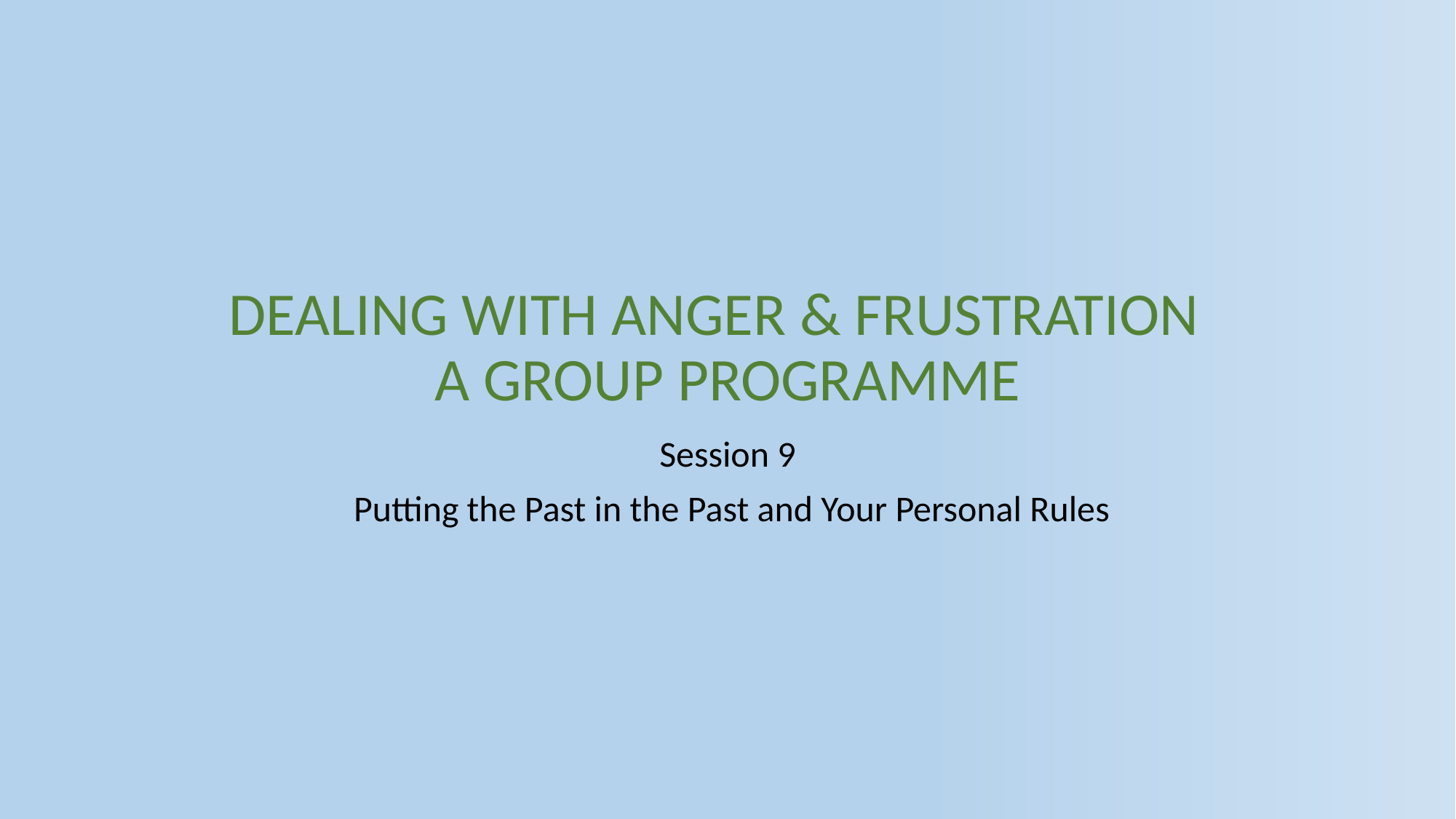

# DEALING WITH ANGER & FRUSTRATION A GROUP PROGRAMME
Session 9
 Putting the Past in the Past and Your Personal Rules